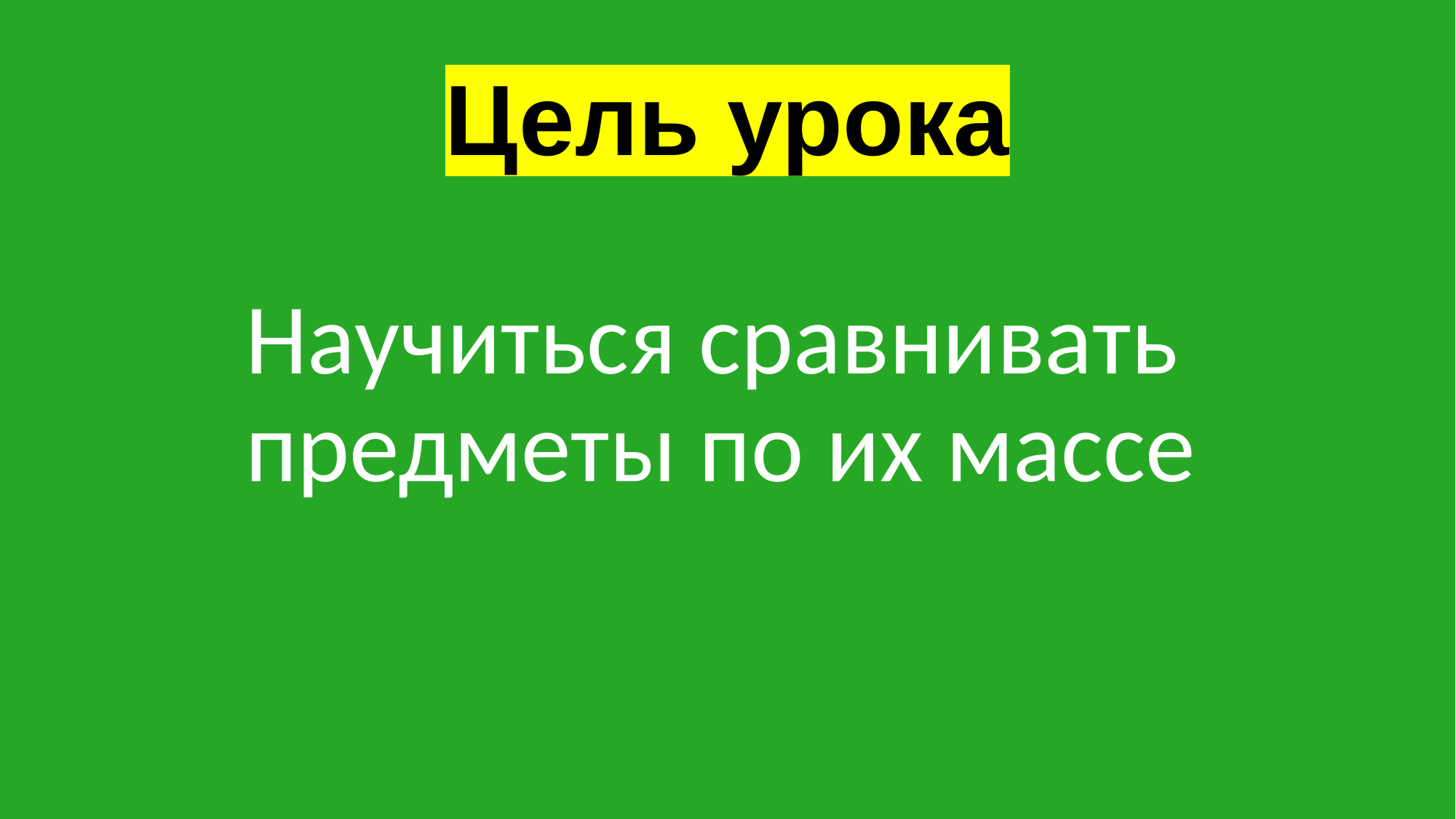

# Цель урока
Научиться сравнивать предметы по их массе